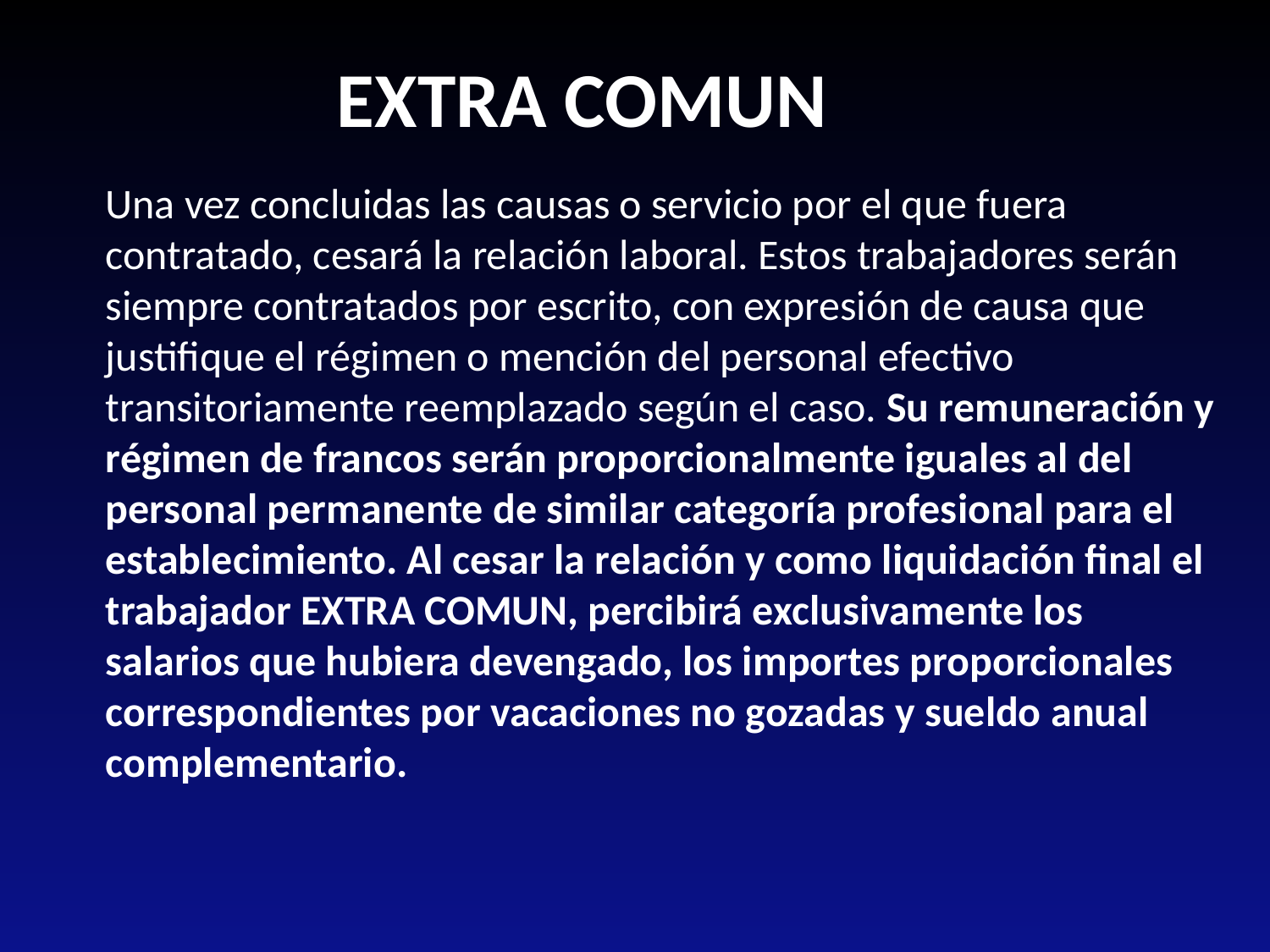

EXTRA COMUN
Una vez concluidas las causas o servicio por el que fuera contratado, cesará la relación laboral. Estos trabajadores serán siempre contratados por escrito, con expresión de causa que justifique el régimen o mención del personal efectivo transitoriamente reemplazado según el caso. Su remuneración y régimen de francos serán proporcionalmente iguales al del personal permanente de similar categoría profesional para el establecimiento. Al cesar la relación y como liquidación final el trabajador EXTRA COMUN, percibirá exclusivamente los salarios que hubiera devengado, los importes proporcionales correspondientes por vacaciones no gozadas y sueldo anual complementario.